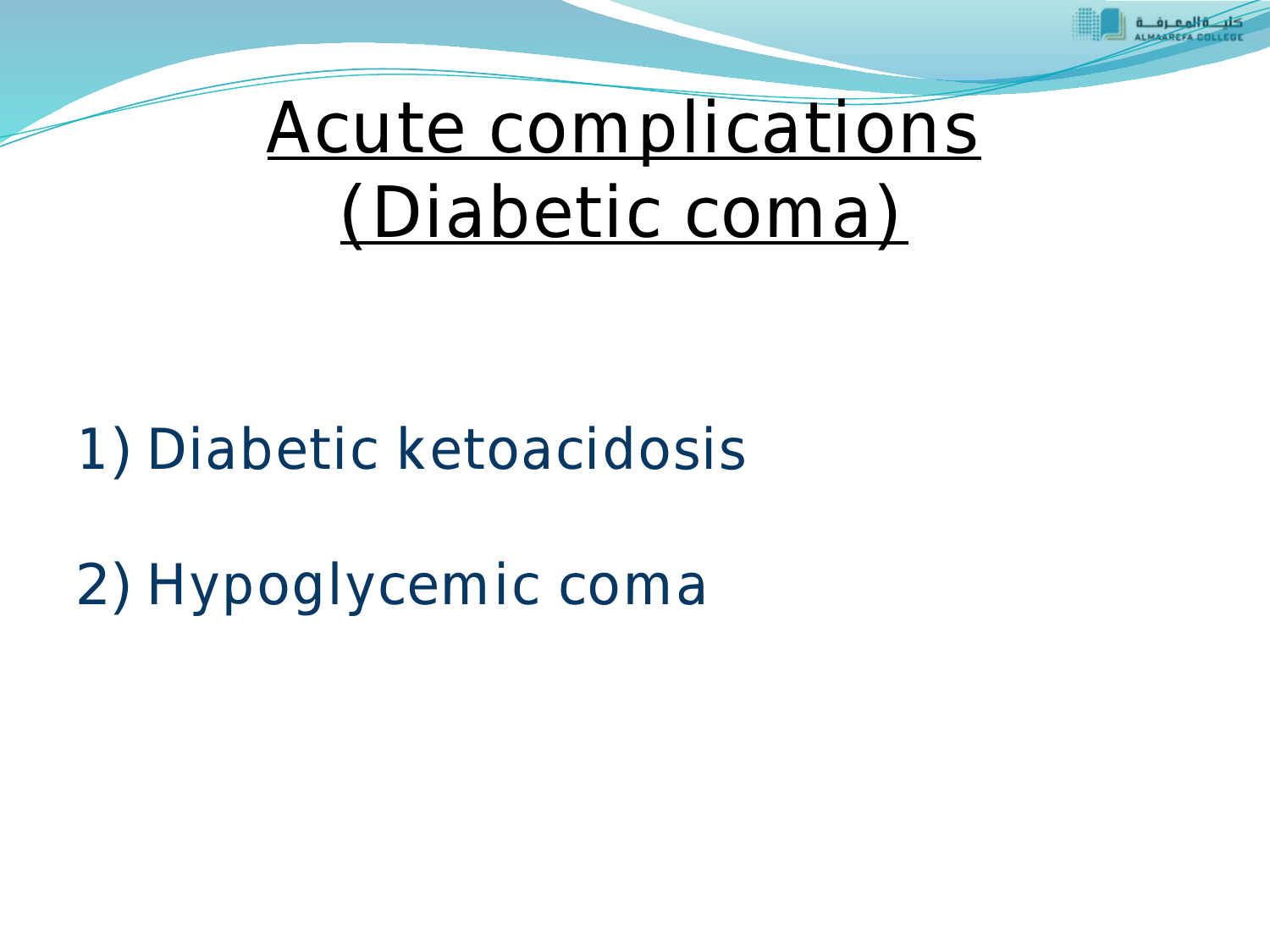

# Acute complications (Diabetic coma)
Diabetic ketoacidosis
Hypoglycemic coma